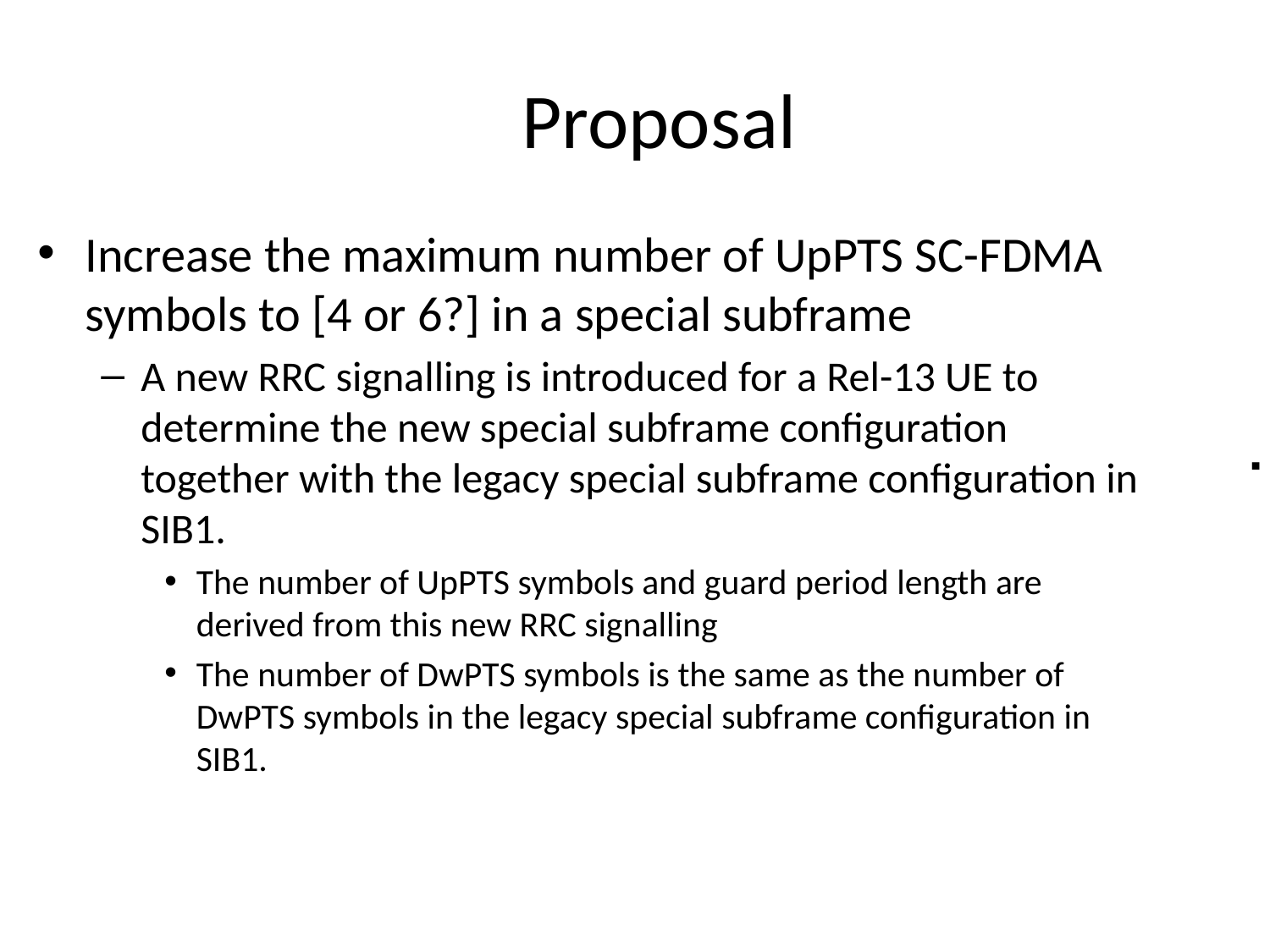

# Proposal
Increase the maximum number of UpPTS SC-FDMA symbols to [4 or 6?] in a special subframe
A new RRC signalling is introduced for a Rel-13 UE to determine the new special subframe configuration together with the legacy special subframe configuration in SIB1.
The number of UpPTS symbols and guard period length are derived from this new RRC signalling
The number of DwPTS symbols is the same as the number of DwPTS symbols in the legacy special subframe configuration in SIB1.

.